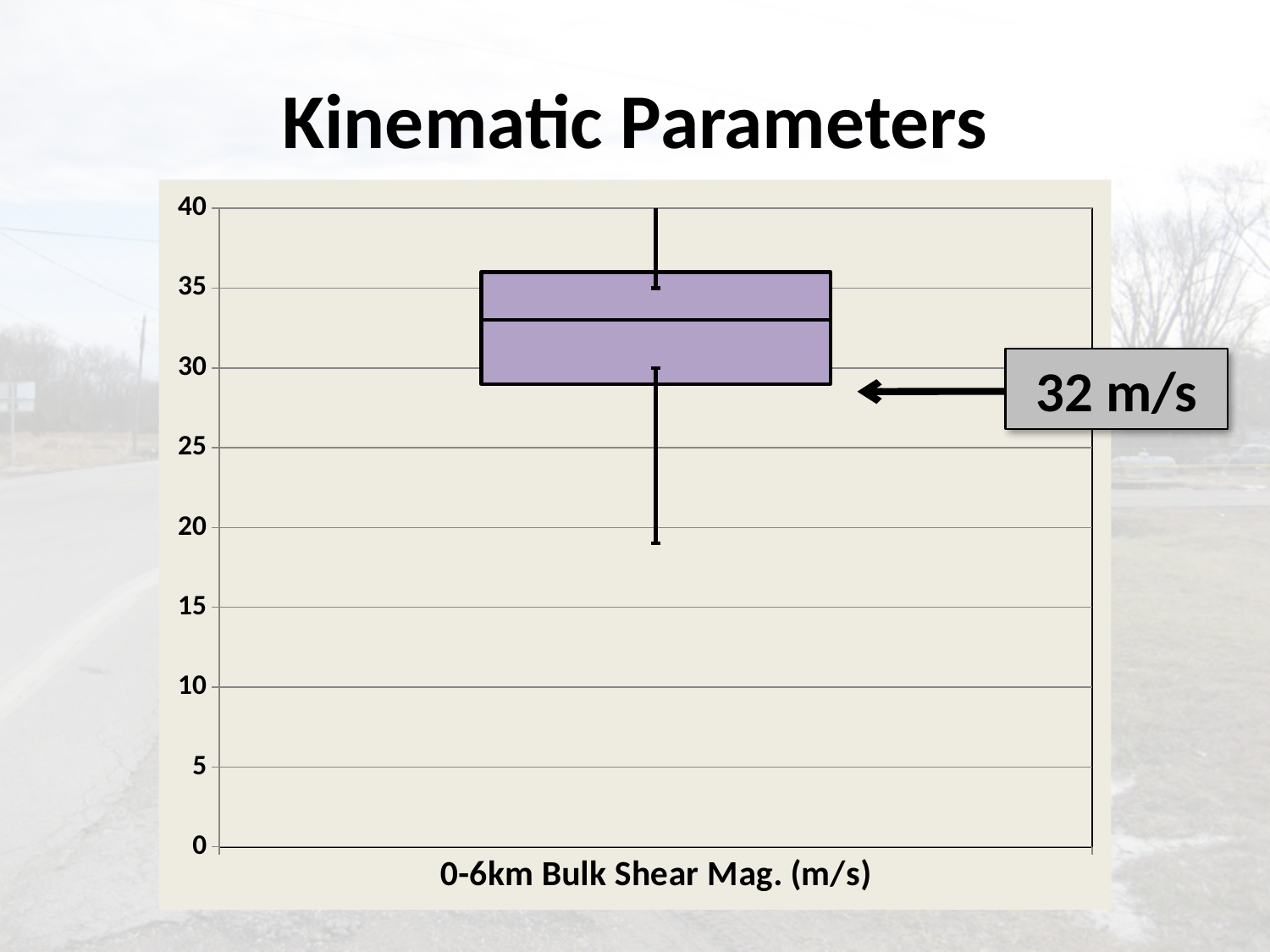

# Kinematic Parameters

### Chart

| Category |  |  |  |
|---|---|---|---|
| 0-6km Bulk Shear Mag. (m/s) | 29.0 | 4.0 | 3.0 |
32 m/s